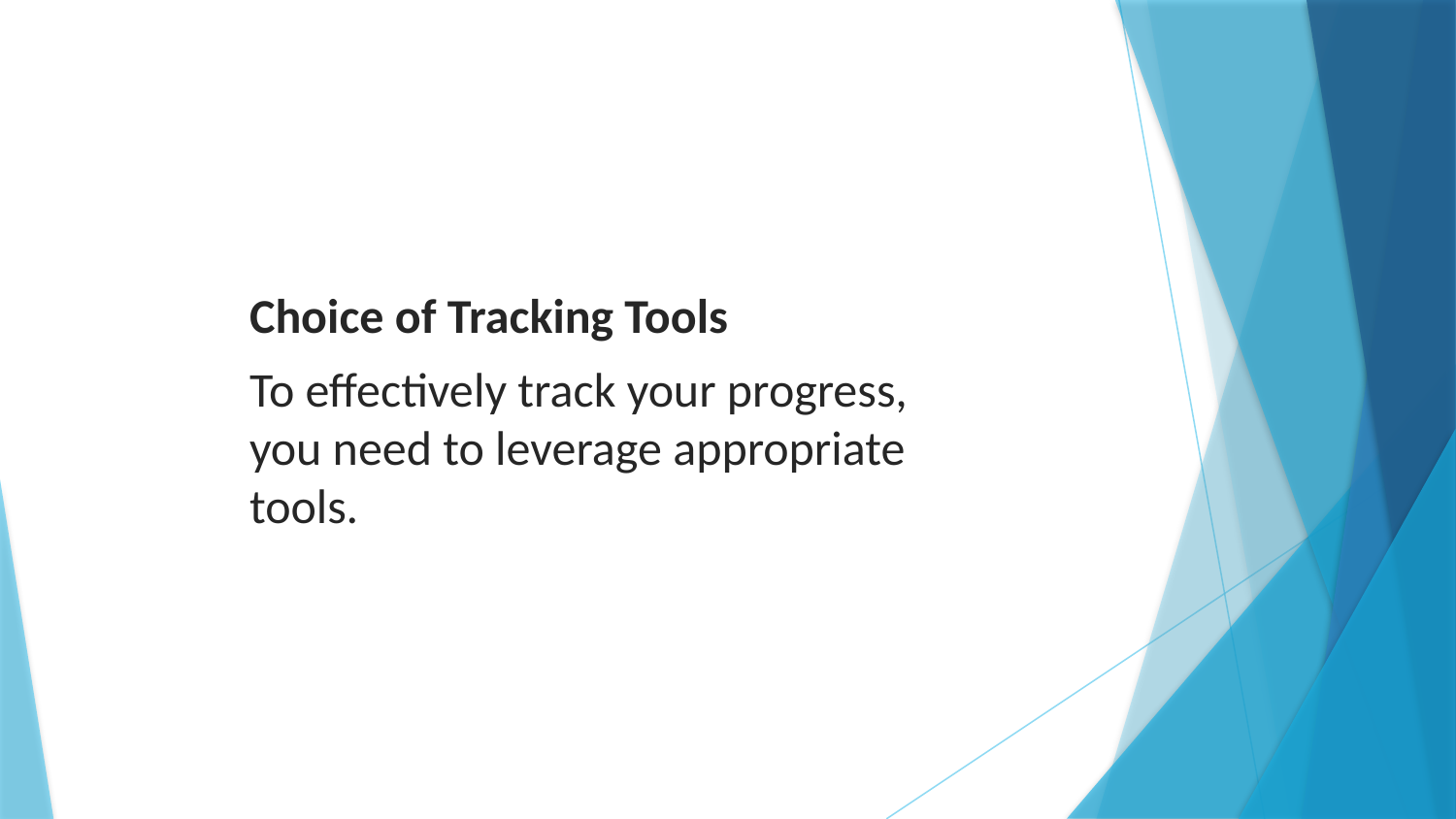

Choice of Tracking Tools
To effectively track your progress, you need to leverage appropriate tools.